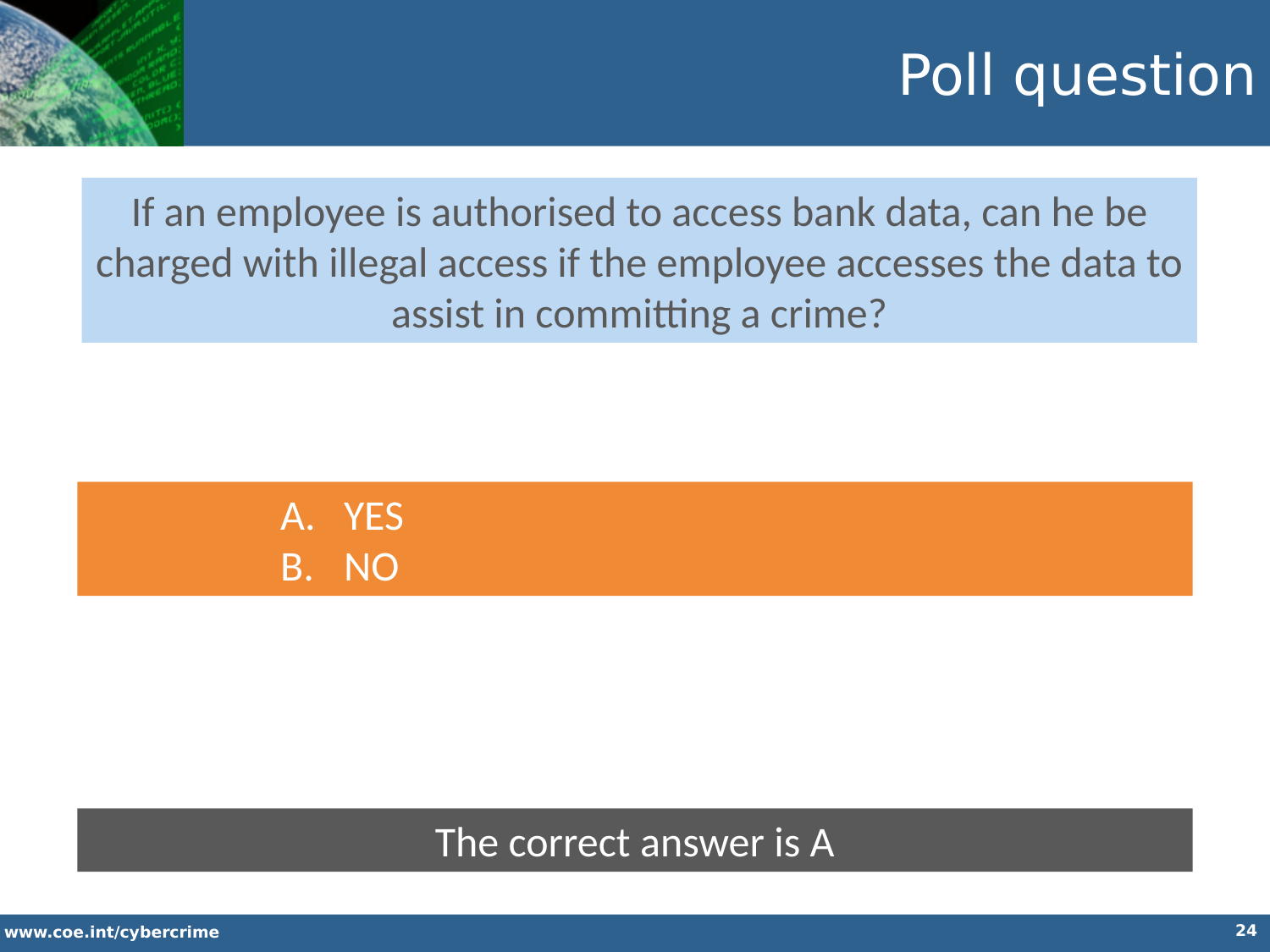

Poll question
If an employee is authorised to access bank data, can he be charged with illegal access if the employee accesses the data to assist in committing a crime?
YES
NO
The correct answer is A